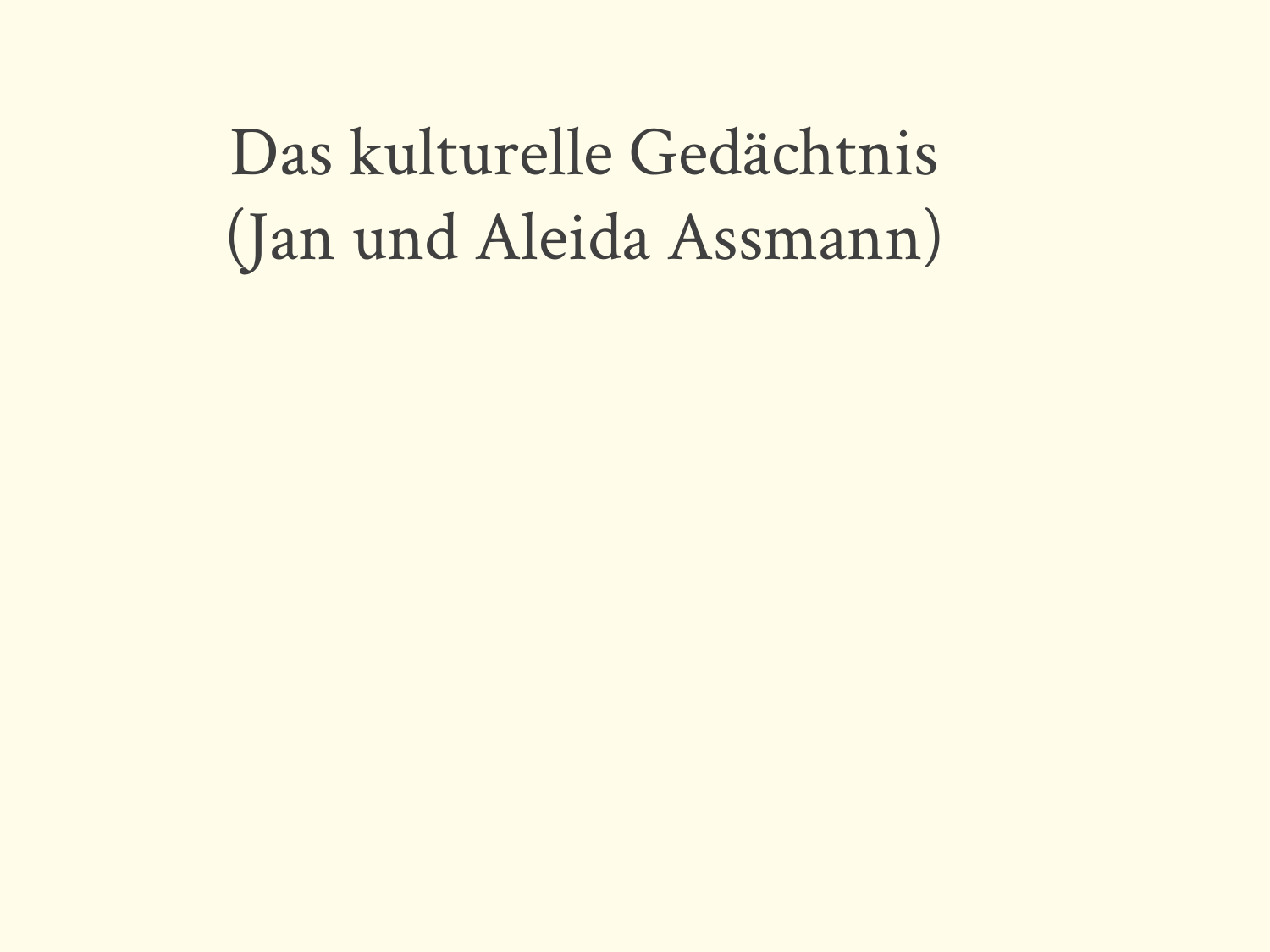

# Das kulturelle Gedächtnis (Jan und Aleida Assmann)